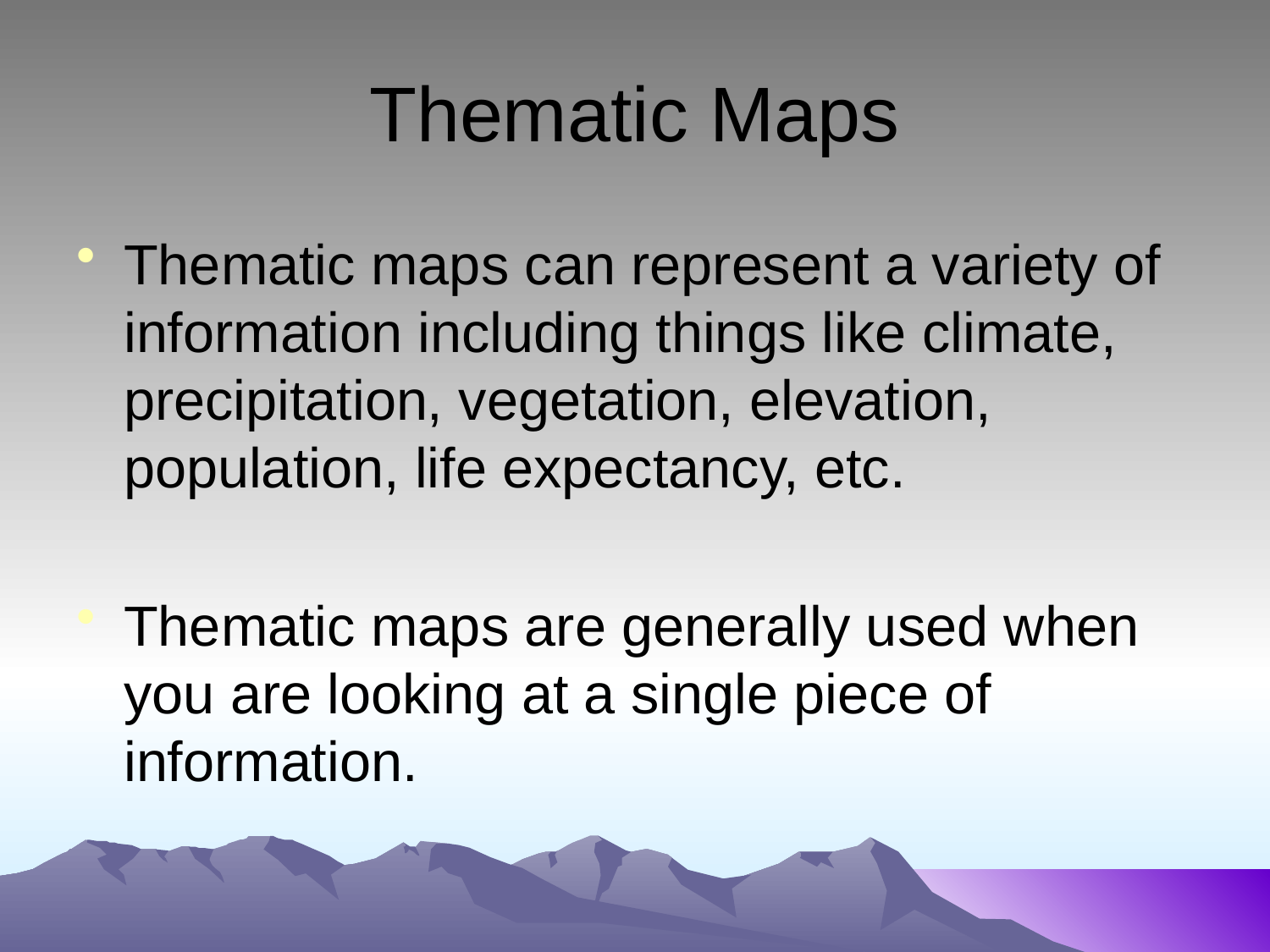

# Thematic Maps
Thematic maps can represent a variety of information including things like climate, precipitation, vegetation, elevation, population, life expectancy, etc.

Thematic maps are generally used when you are looking at a single piece of information.